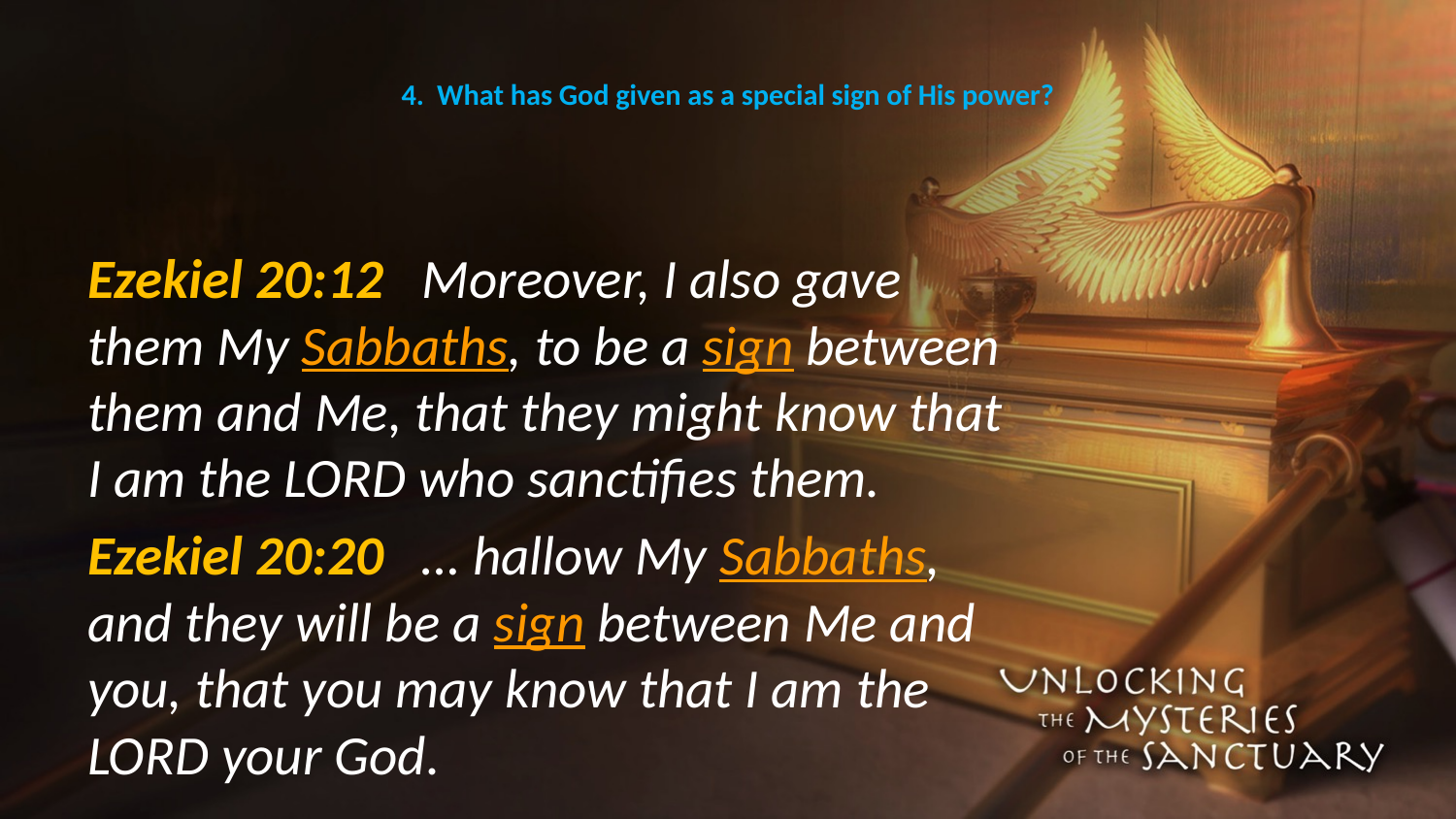

# 4.  What has God given as a special sign of His power?

Ezekiel 20:12   Moreover, I also gave them My Sabbaths, to be a sign between them and Me, that they might know that I am the LORD who sanctifies them.
Ezekiel 20:20   … hallow My Sabbaths, and they will be a sign between Me and you, that you may know that I am the LORD your God.